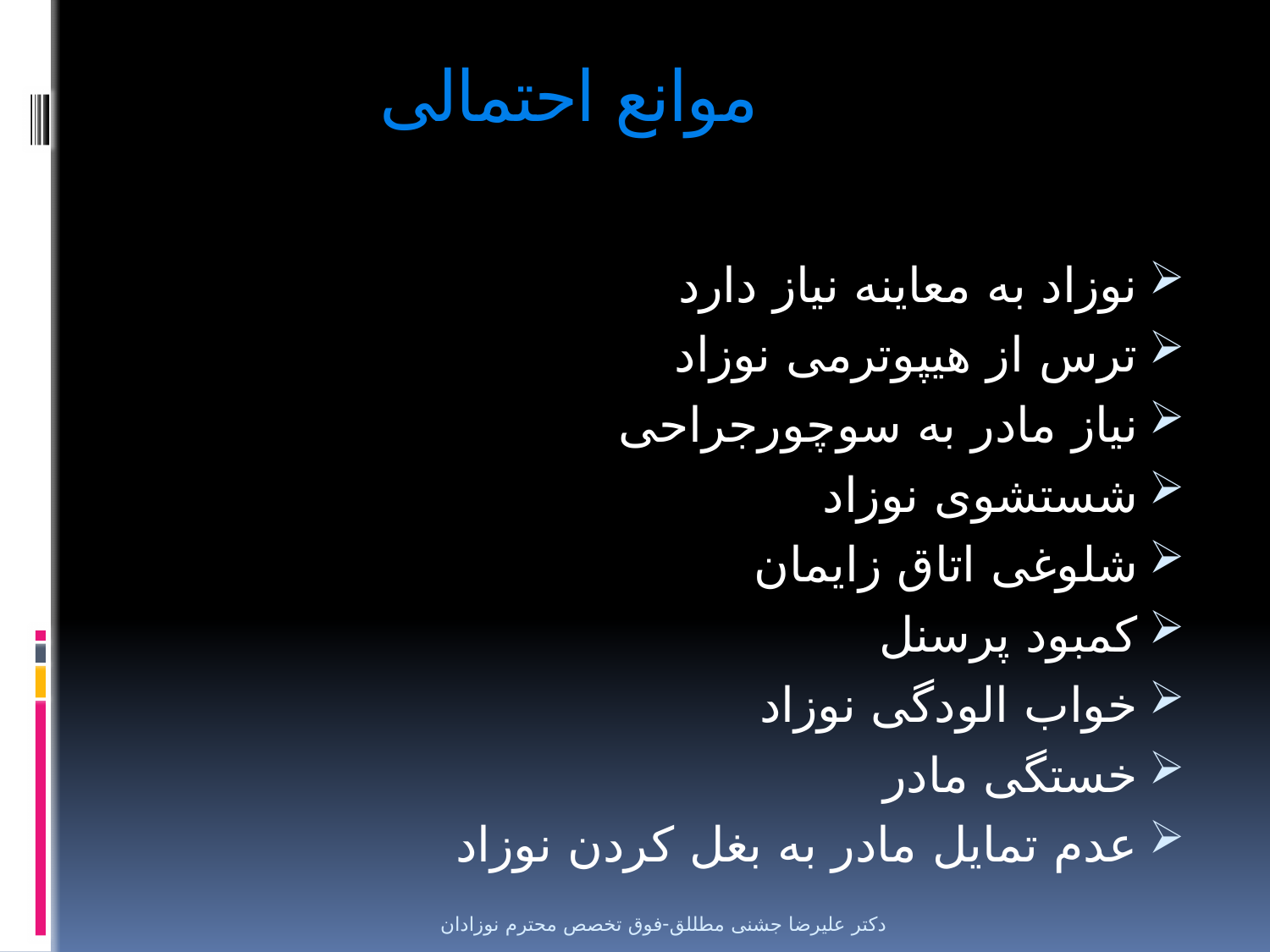

# موانع احتمالی
نوزاد به معاینه نیاز دارد
ترس از هیپوترمی نوزاد
نیاز مادر به سوچورجراحی
شستشوی نوزاد
شلوغی اتاق زایمان
کمبود پرسنل
خواب الودگی نوزاد
خستگی مادر
عدم تمایل مادر به بغل کردن نوزاد
دکتر علیرضا جشنی مطللق-فوق تخصص محترم نوزادان